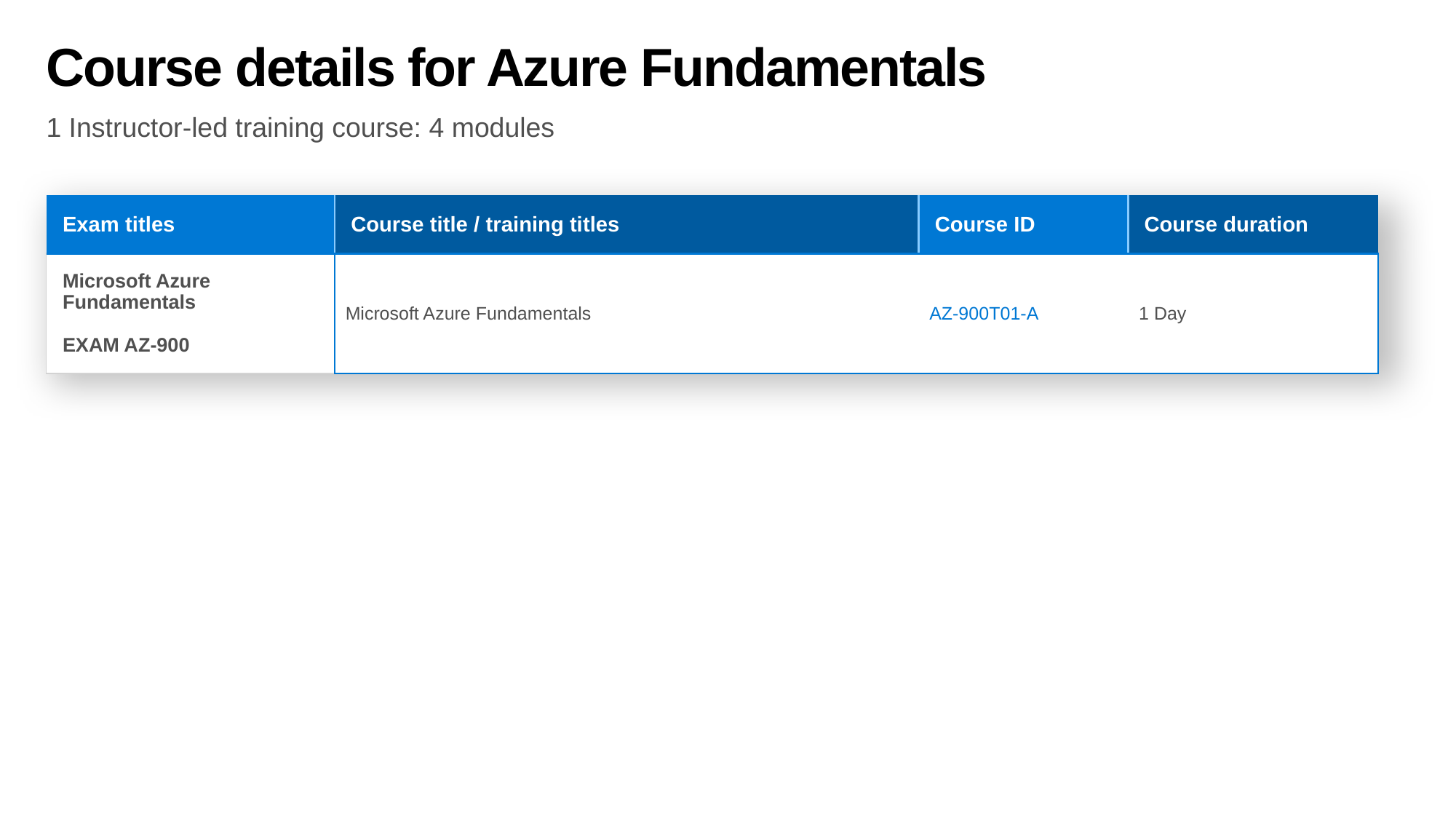

# Course details for Azure Fundamentals
1 Instructor-led training course: 4 modules
| Exam titles | Course title / training titles | Course ID | Course duration |
| --- | --- | --- | --- |
| Microsoft Azure Fundamentals EXAM AZ-900 | Microsoft Azure Fundamentals | AZ-900T01-A | 1 Day |